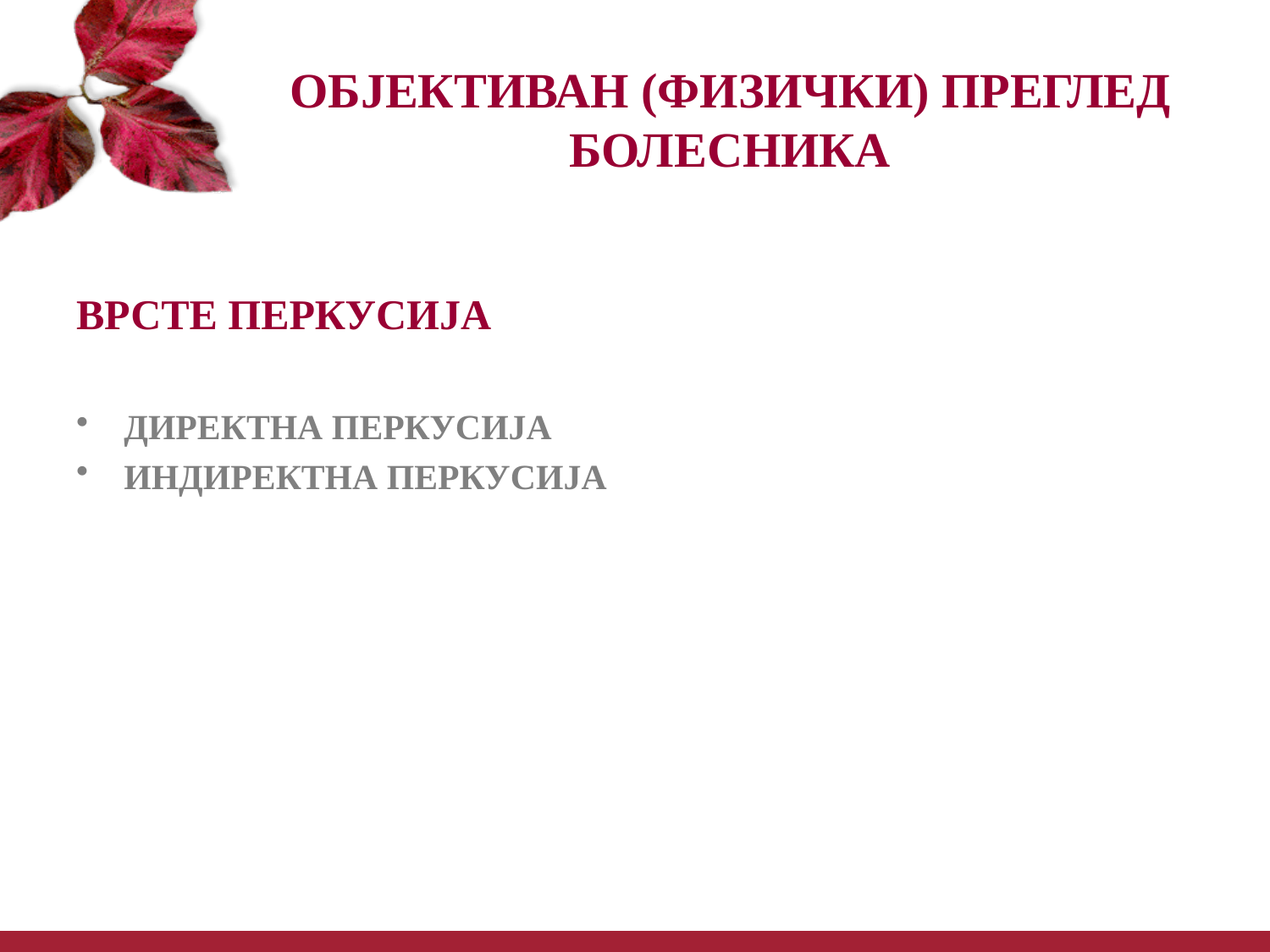

# ОБЈЕКТИВАН (ФИЗИЧКИ) ПРЕГЛЕД БОЛЕСНИКА

ВРСТЕ ПЕРКУСИЈА

ДИРЕКТНА ПЕРКУСИЈА
ИНДИРЕКТНА ПЕРКУСИЈА